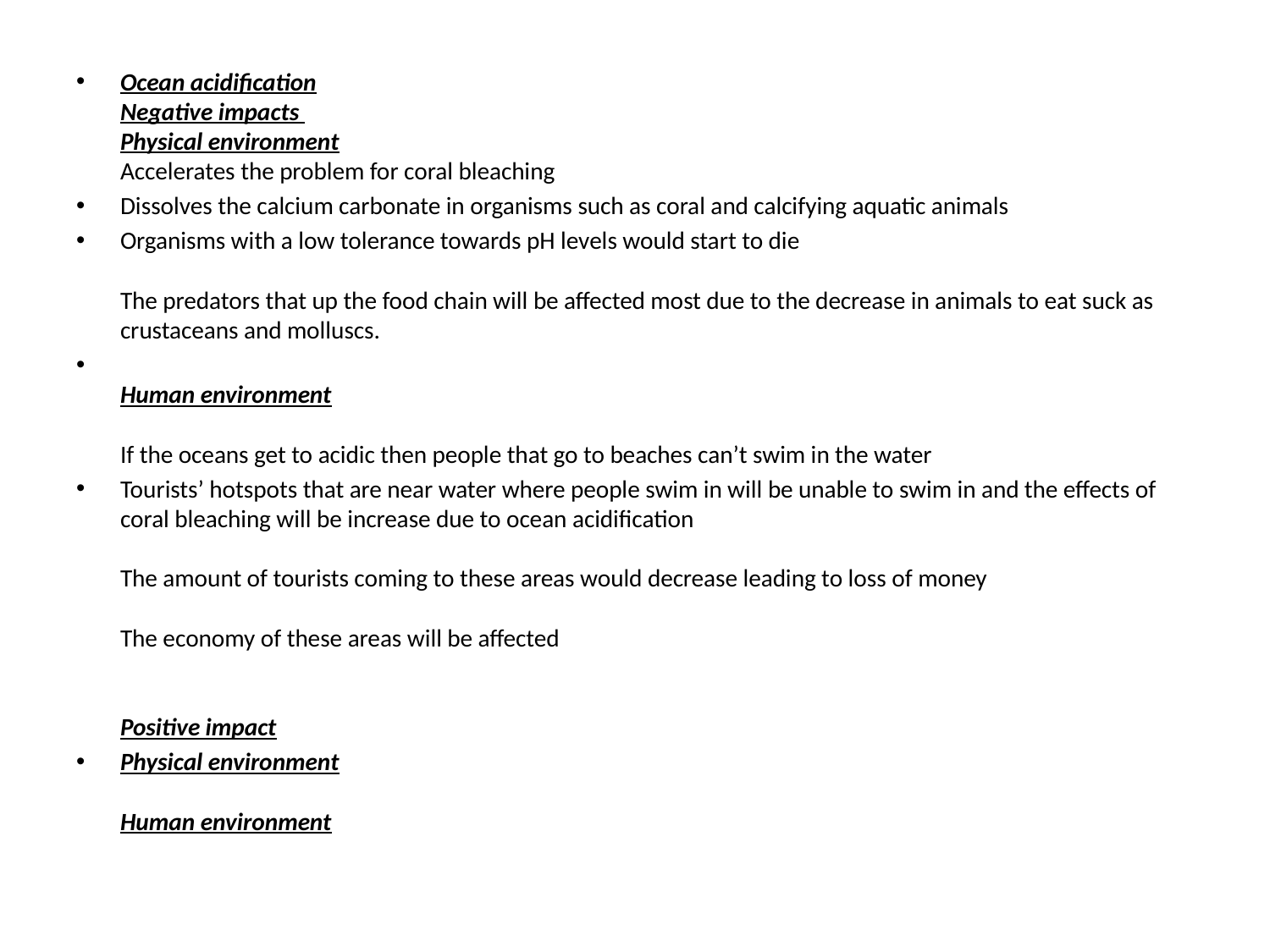

Ocean acidification
Negative impacts
Physical environment
Accelerates the problem for coral bleaching
Dissolves the calcium carbonate in organisms such as coral and calcifying aquatic animals
Organisms with a low tolerance towards pH levels would start to die
The predators that up the food chain will be affected most due to the decrease in animals to eat suck as crustaceans and molluscs.
Human environment
If the oceans get to acidic then people that go to beaches can’t swim in the water
Tourists’ hotspots that are near water where people swim in will be unable to swim in and the effects of coral bleaching will be increase due to ocean acidification
The amount of tourists coming to these areas would decrease leading to loss of money
The economy of these areas will be affected
Positive impact
Physical environment
Human environment